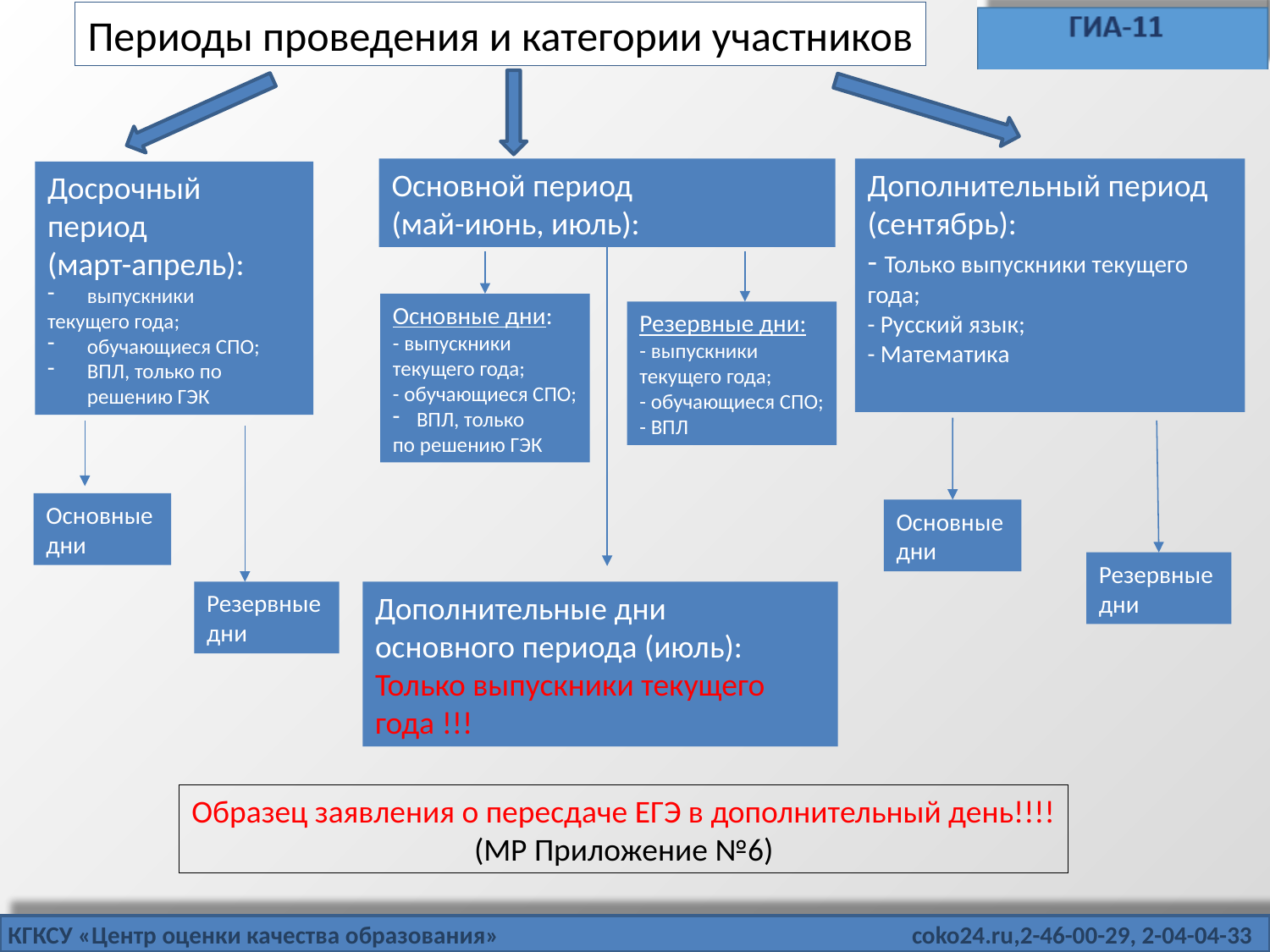

Периоды проведения и категории участников

Основной период
(май-июнь, июль):
Дополнительный период
(сентябрь):
- Только выпускники текущего года;
- Русский язык;
- Математика

Досрочный период
(март-апрель):
выпускники
текущего года;
обучающиеся СПО;
ВПЛ, только по решению ГЭК
Основные дни:
- выпускники
текущего года;
- обучающиеся СПО;
ВПЛ, только
по решению ГЭК
Резервные дни:
- выпускники
текущего года;
- обучающиеся СПО;
- ВПЛ
Основные
дни
Основные
дни
Резервные
дни
Резервные
дни
Дополнительные дни
основного периода (июль):
Только выпускники текущего года !!!
Образец заявления о пересдаче ЕГЭ в дополнительный день!!!!
(МР Приложение №6)